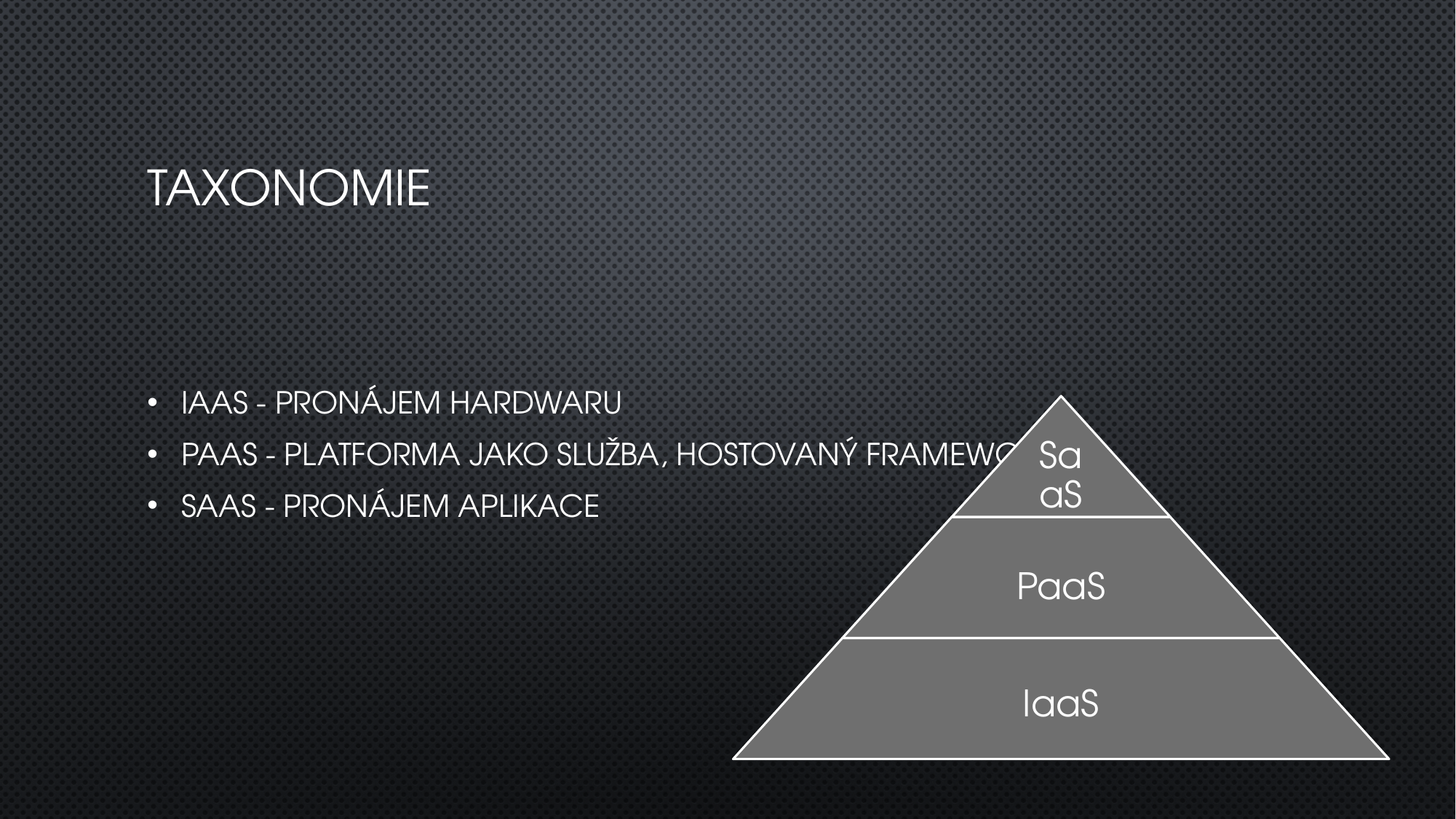

# Taxonomie
IaaS - pronájem hardwaru
PaaS - platforma jako služba, hostovaný framework
SaaS - pronájem aplikace

SaaS
PaaS
IaaS